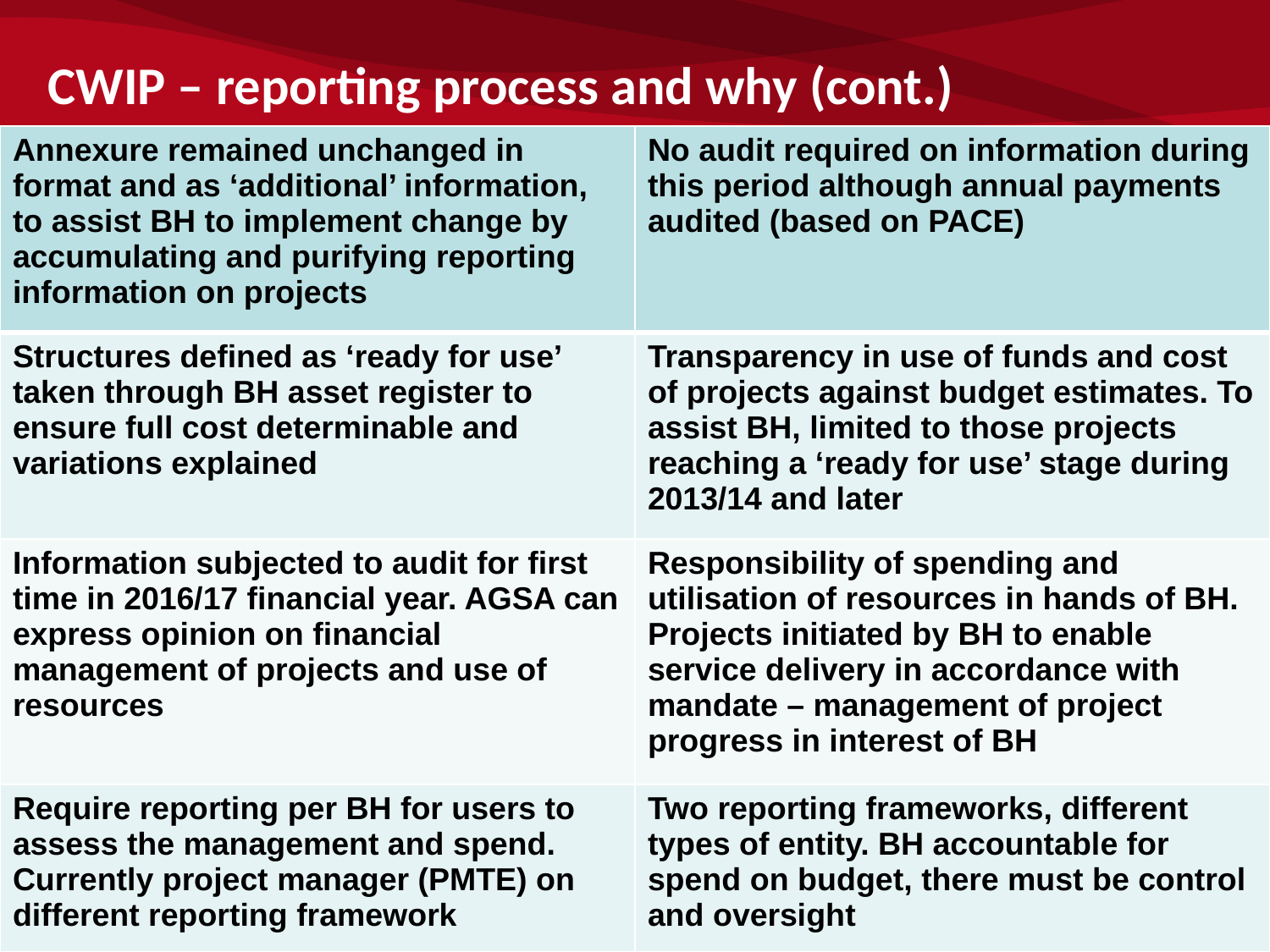

# CWIP – reporting process and why (cont.)
| Annexure remained unchanged in format and as ‘additional’ information, to assist BH to implement change by accumulating and purifying reporting information on projects | No audit required on information during this period although annual payments audited (based on PACE) |
| --- | --- |
| Structures defined as ‘ready for use’ taken through BH asset register to ensure full cost determinable and variations explained | Transparency in use of funds and cost of projects against budget estimates. To assist BH, limited to those projects reaching a ‘ready for use’ stage during 2013/14 and later |
| Information subjected to audit for first time in 2016/17 financial year. AGSA can express opinion on financial management of projects and use of resources | Responsibility of spending and utilisation of resources in hands of BH. Projects initiated by BH to enable service delivery in accordance with mandate – management of project progress in interest of BH |
| Require reporting per BH for users to assess the management and spend. Currently project manager (PMTE) on different reporting framework | Two reporting frameworks, different types of entity. BH accountable for spend on budget, there must be control and oversight |

22